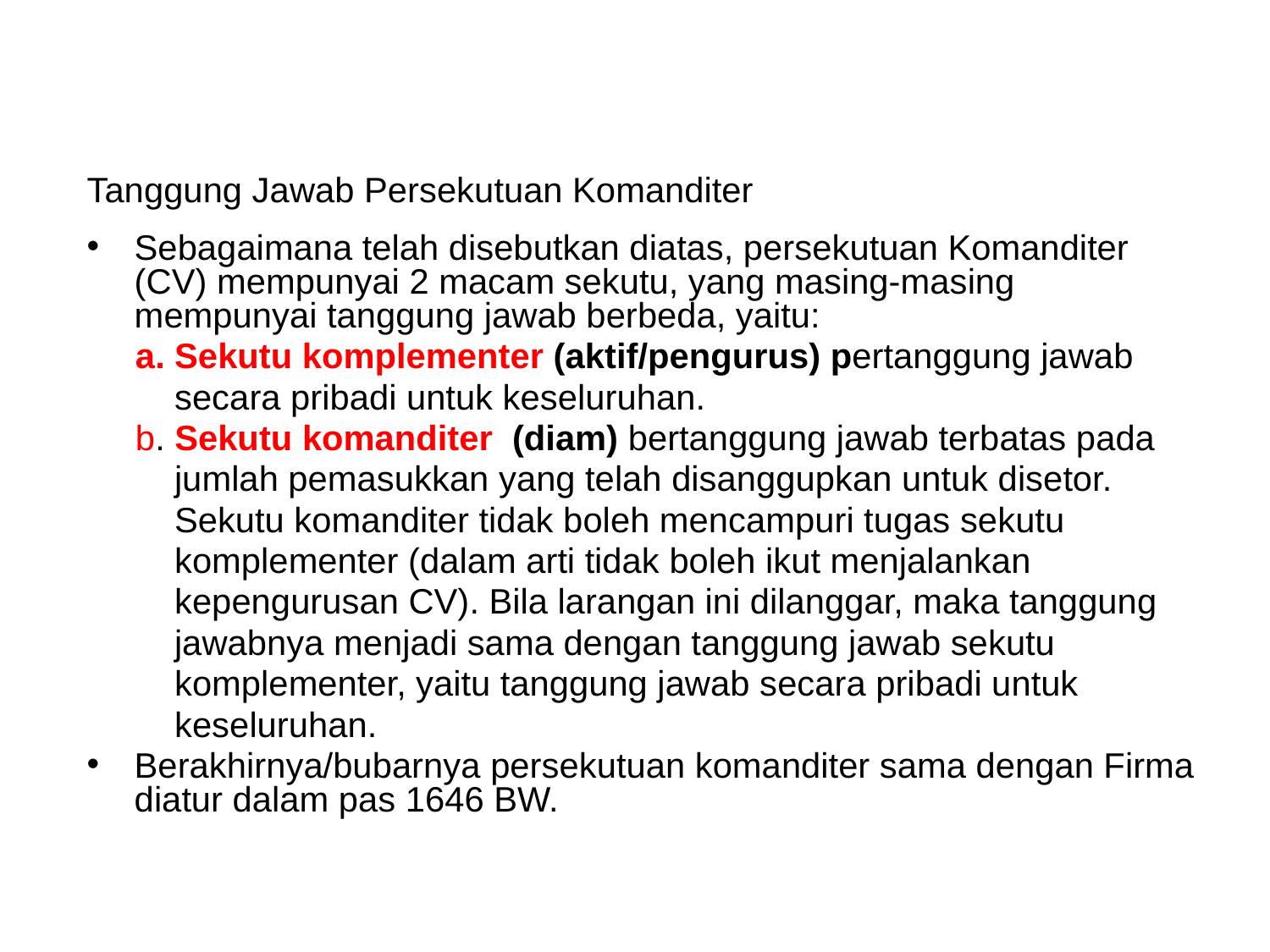

Tanggung Jawab Persekutuan Komanditer

Sebagaimana telah disebutkan diatas, persekutuan Komanditer (CV) mempunyai 2 macam sekutu, yang masing-masing mempunyai tanggung jawab berbeda, yaitu:
     a. Sekutu komplementer (aktif/pengurus) pertanggung jawab
         secara pribadi untuk keseluruhan.
     b. Sekutu komanditer  (diam) bertanggung jawab terbatas pada
         jumlah pemasukkan yang telah disanggupkan untuk disetor.
         Sekutu komanditer tidak boleh mencampuri tugas sekutu
         komplementer (dalam arti tidak boleh ikut menjalankan
         kepengurusan CV). Bila larangan ini dilanggar, maka tanggung
         jawabnya menjadi sama dengan tanggung jawab sekutu
         komplementer, yaitu tanggung jawab secara pribadi untuk
         keseluruhan.
Berakhirnya/bubarnya persekutuan komanditer sama dengan Firma diatur dalam pas 1646 BW.